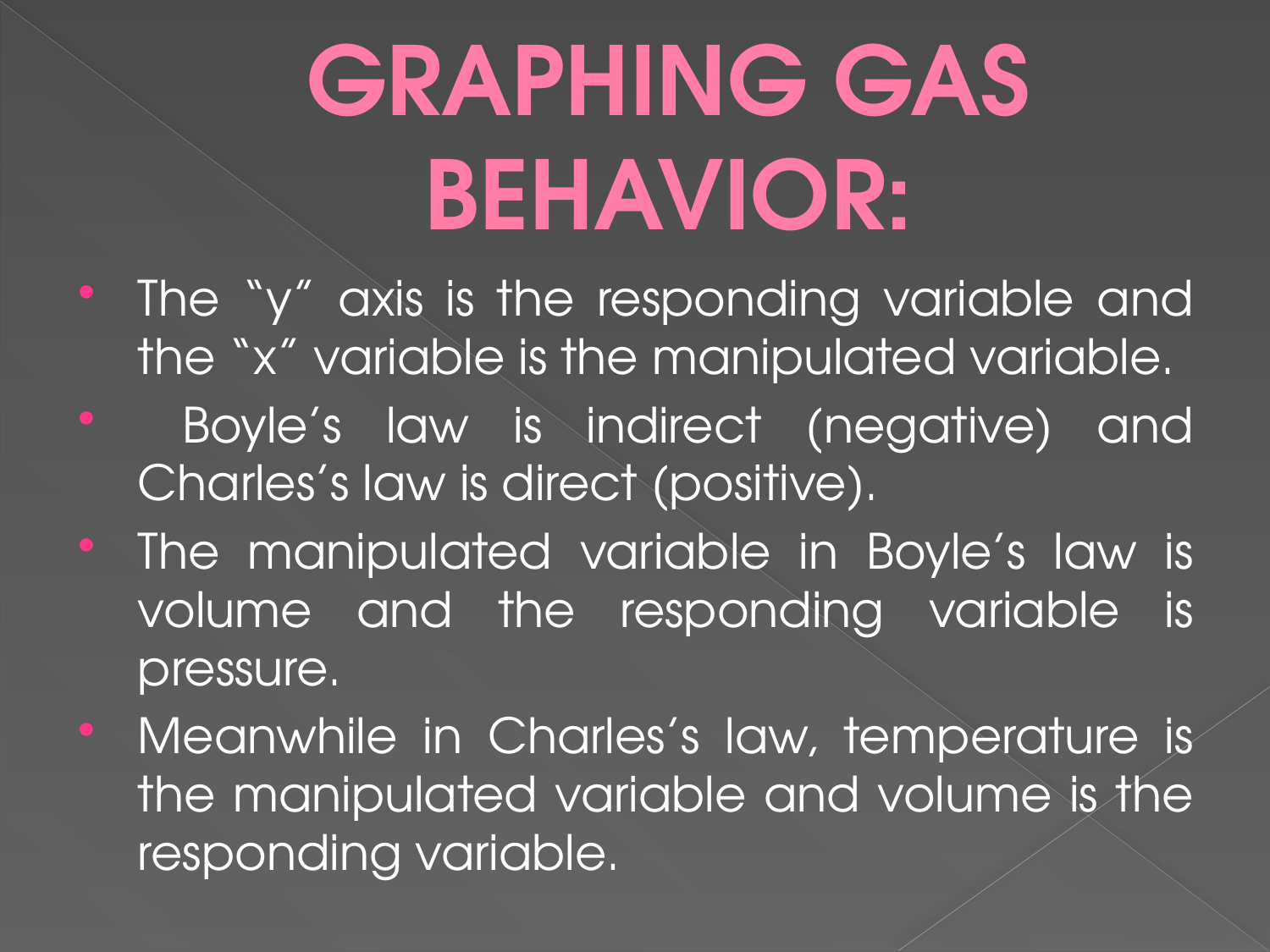

# GRAPHING GAS BEHAVIOR:
The “y” axis is the responding variable and the “x” variable is the manipulated variable.
 Boyle’s law is indirect (negative) and Charles’s law is direct (positive).
The manipulated variable in Boyle’s law is volume and the responding variable is pressure.
Meanwhile in Charles’s law, temperature is the manipulated variable and volume is the responding variable.